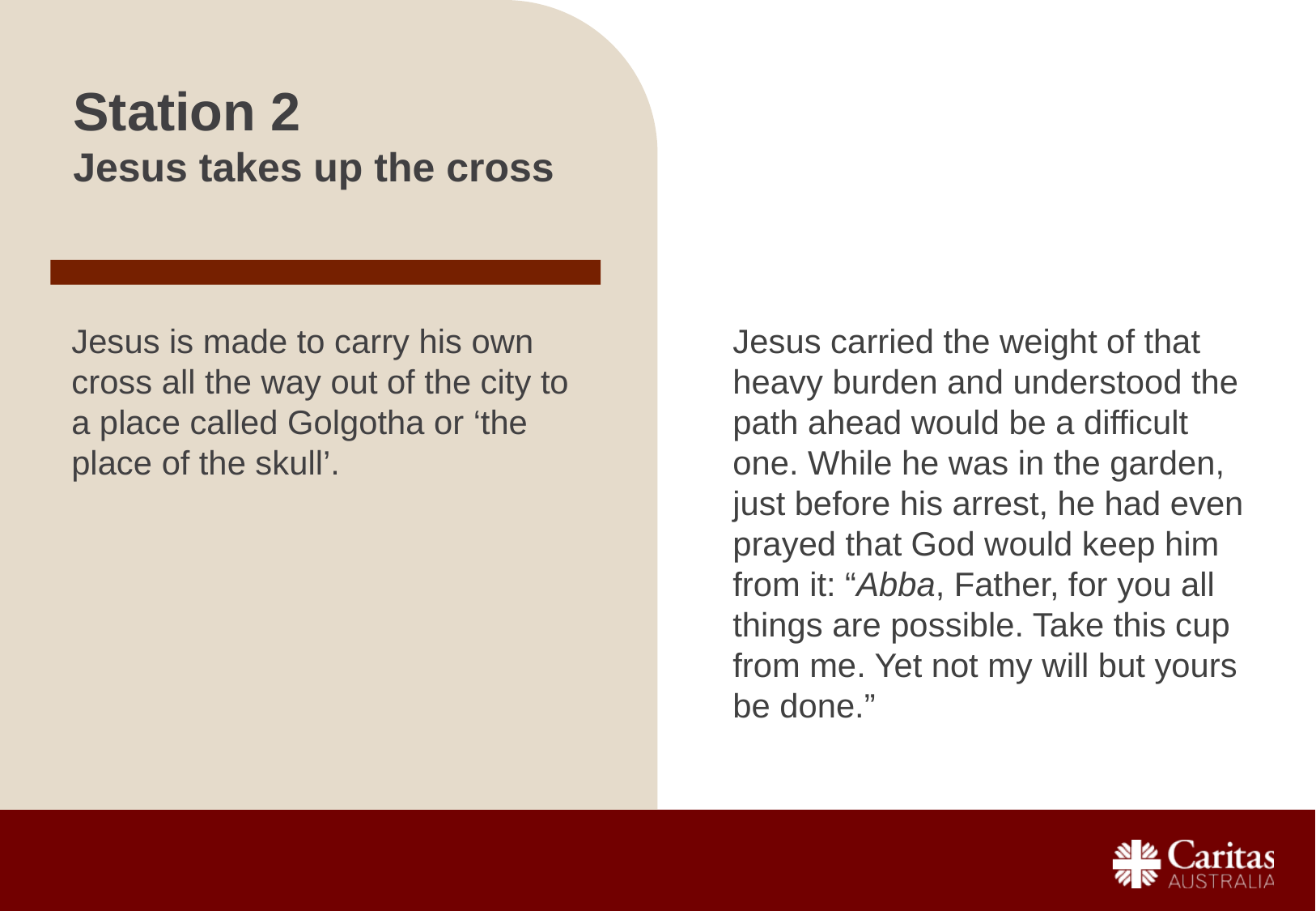

# Station 2 Jesus takes up the cross

Jesus is made to carry his own cross all the way out of the city to a place called Golgotha or ‘the place of the skull’.

Jesus carried the weight of that heavy burden and understood the path ahead would be a difficult one. While he was in the garden, just before his arrest, he had even prayed that God would keep him from it: “Abba, Father, for you all things are possible. Take this cup from me. Yet not my will but yours be done.”